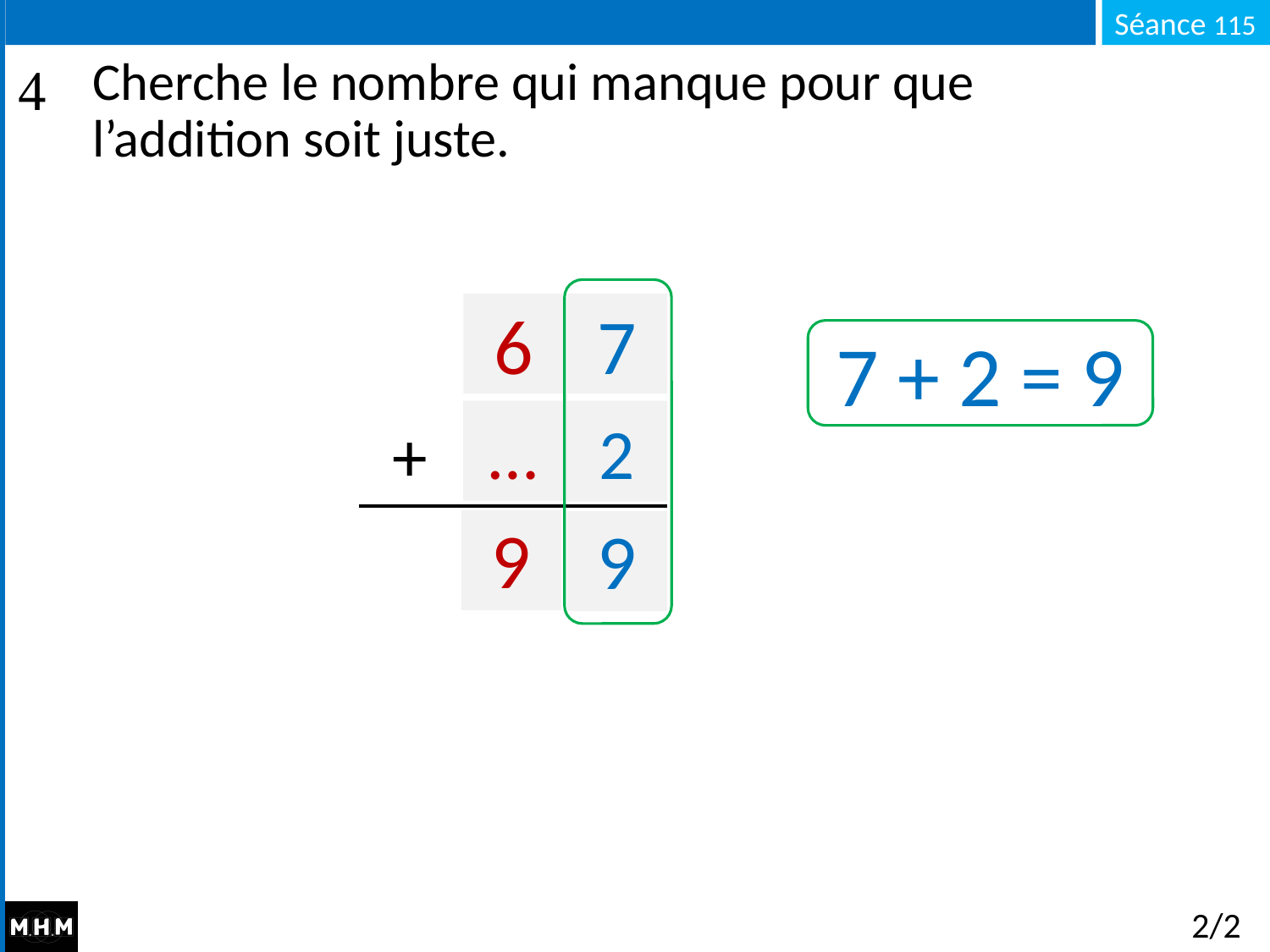

# Cherche le nombre qui manque pour que l’addition soit juste.

6
7
7 + 2 = 9
+
…
2
…
9
9
2/2